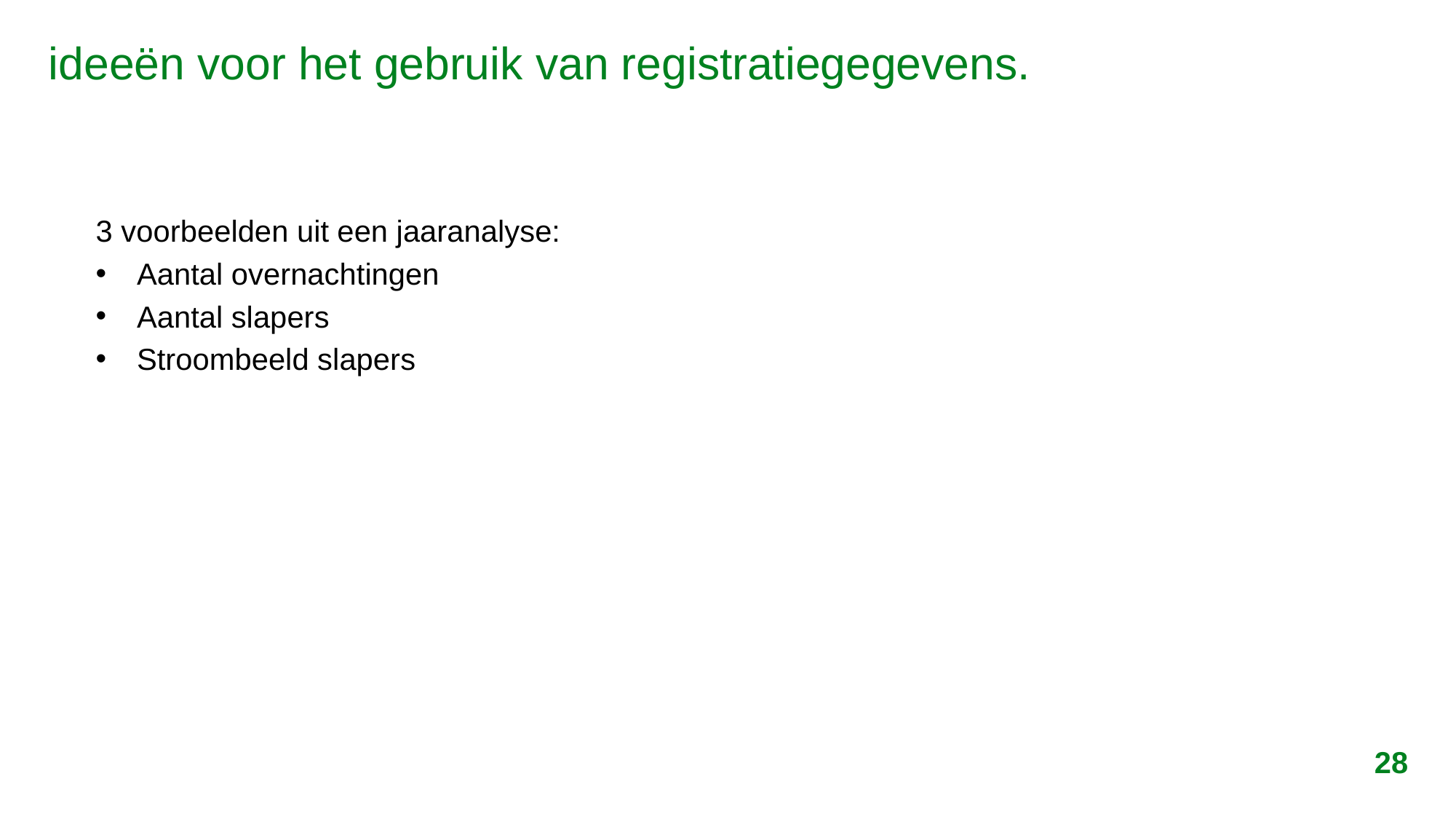

# ideeën voor het gebruik van registratiegegevens.

3 voorbeelden uit een jaaranalyse:
Aantal overnachtingen
Aantal slapers
Stroombeeld slapers

28